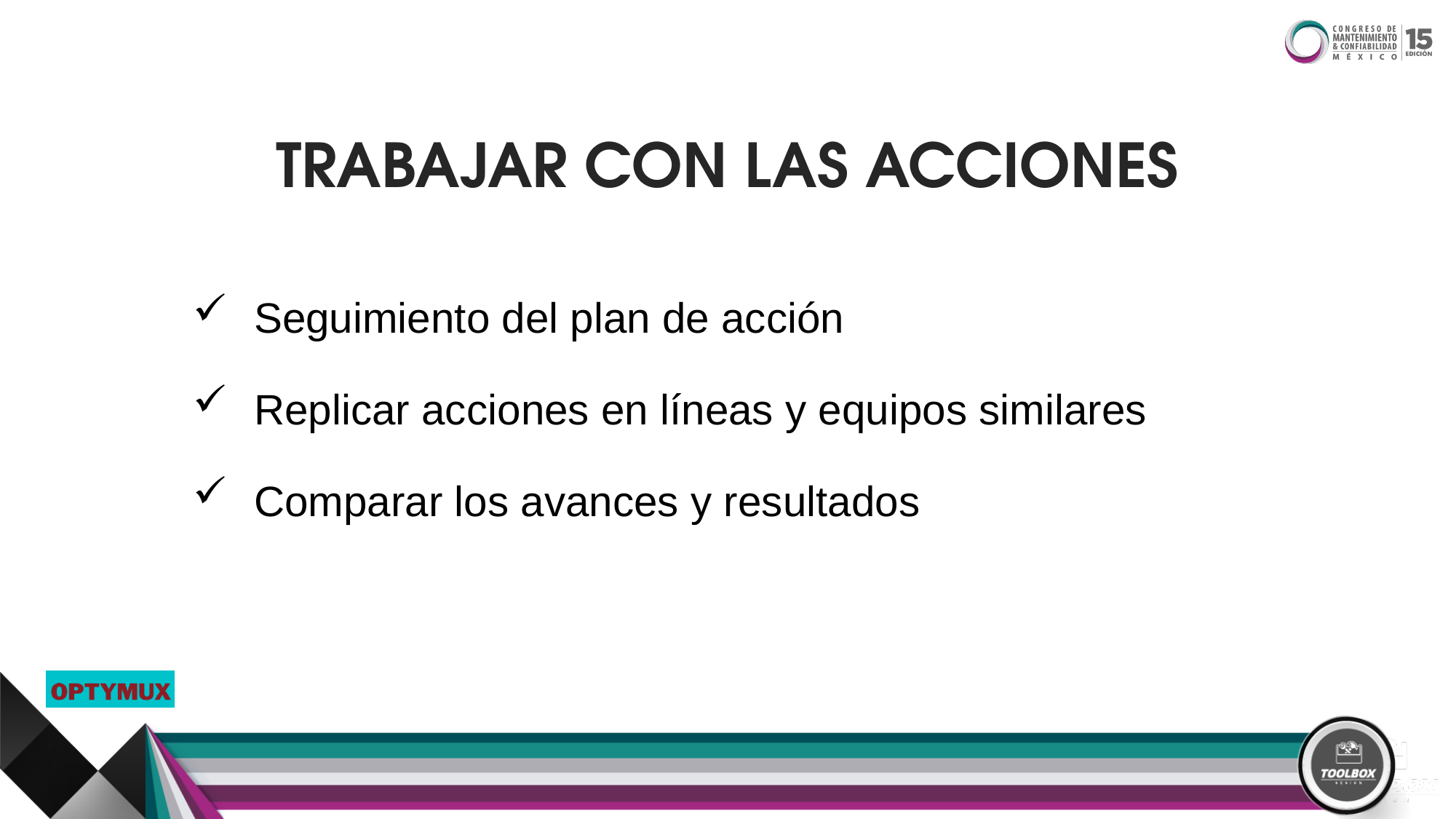

TRABAJAR CON LAS ACCIONES
Seguimiento del plan de acción
Replicar acciones en líneas y equipos similares
Comparar los avances y resultados